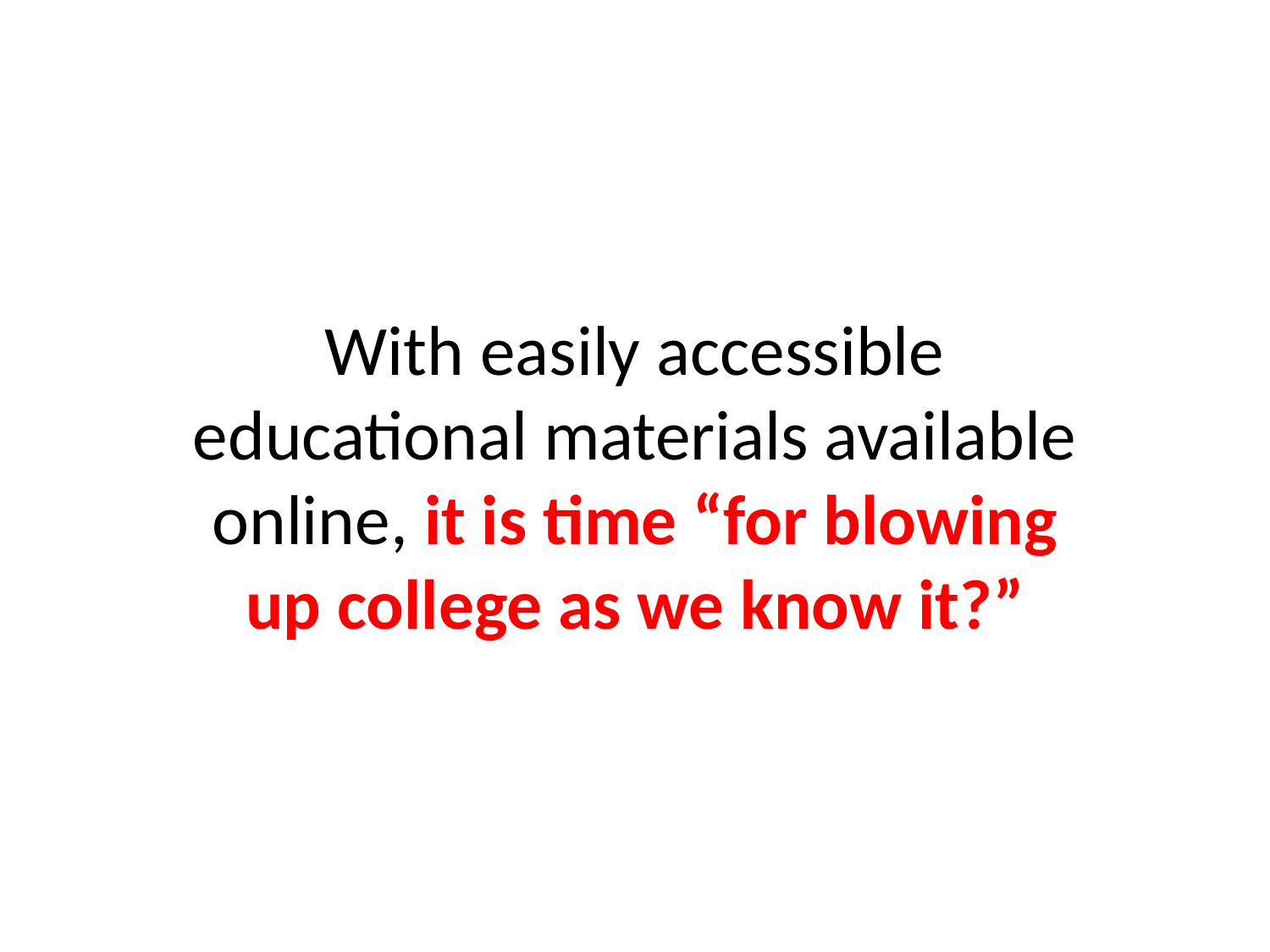

With easily accessible educational materials available online, it is time “for blowing up college as we know it?”